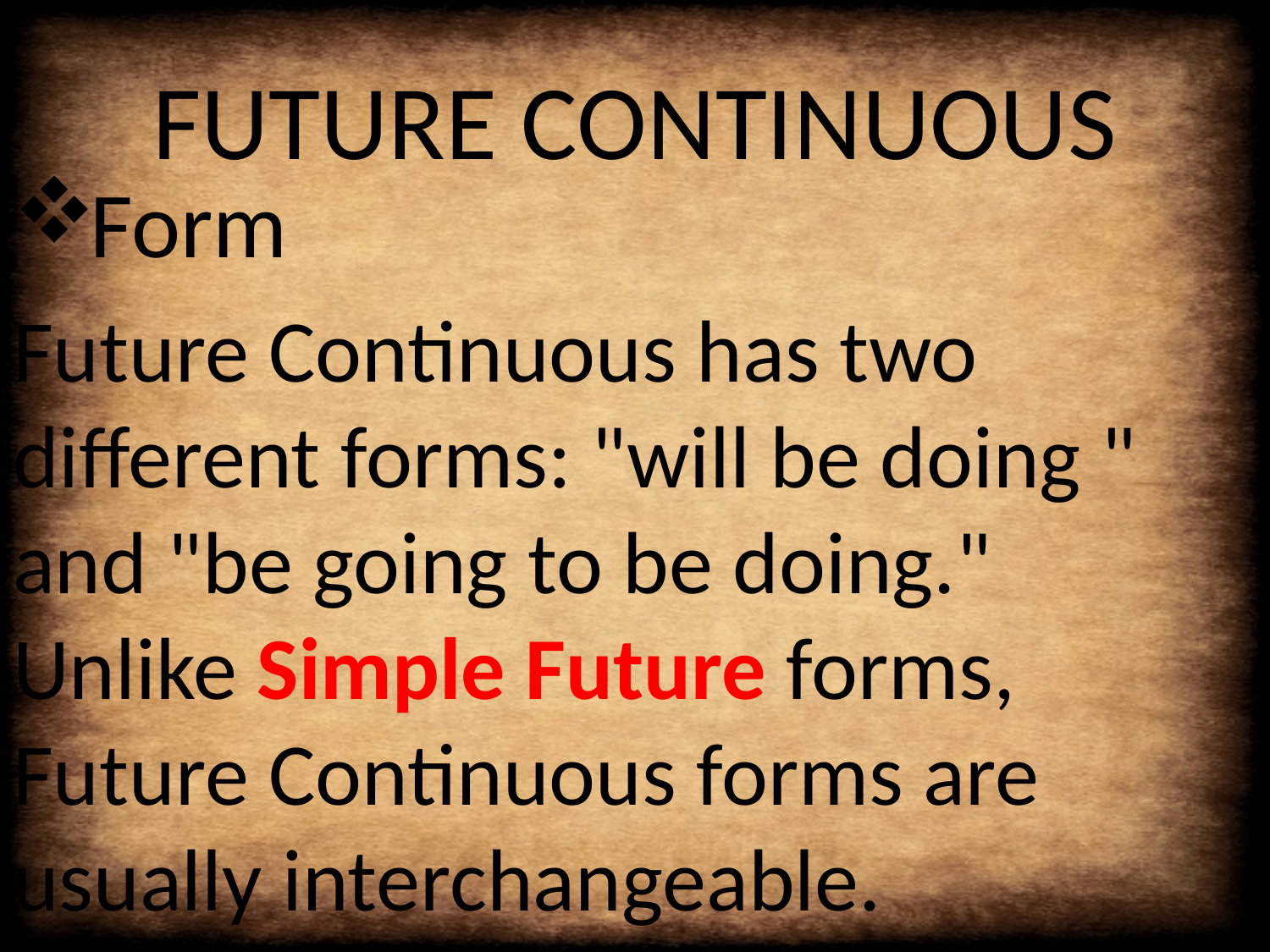

# FUTURE CONTINUOUS
Form
Future Continuous has two different forms: "will be doing " and "be going to be doing." Unlike Simple Future forms, Future Continuous forms are usually interchangeable.